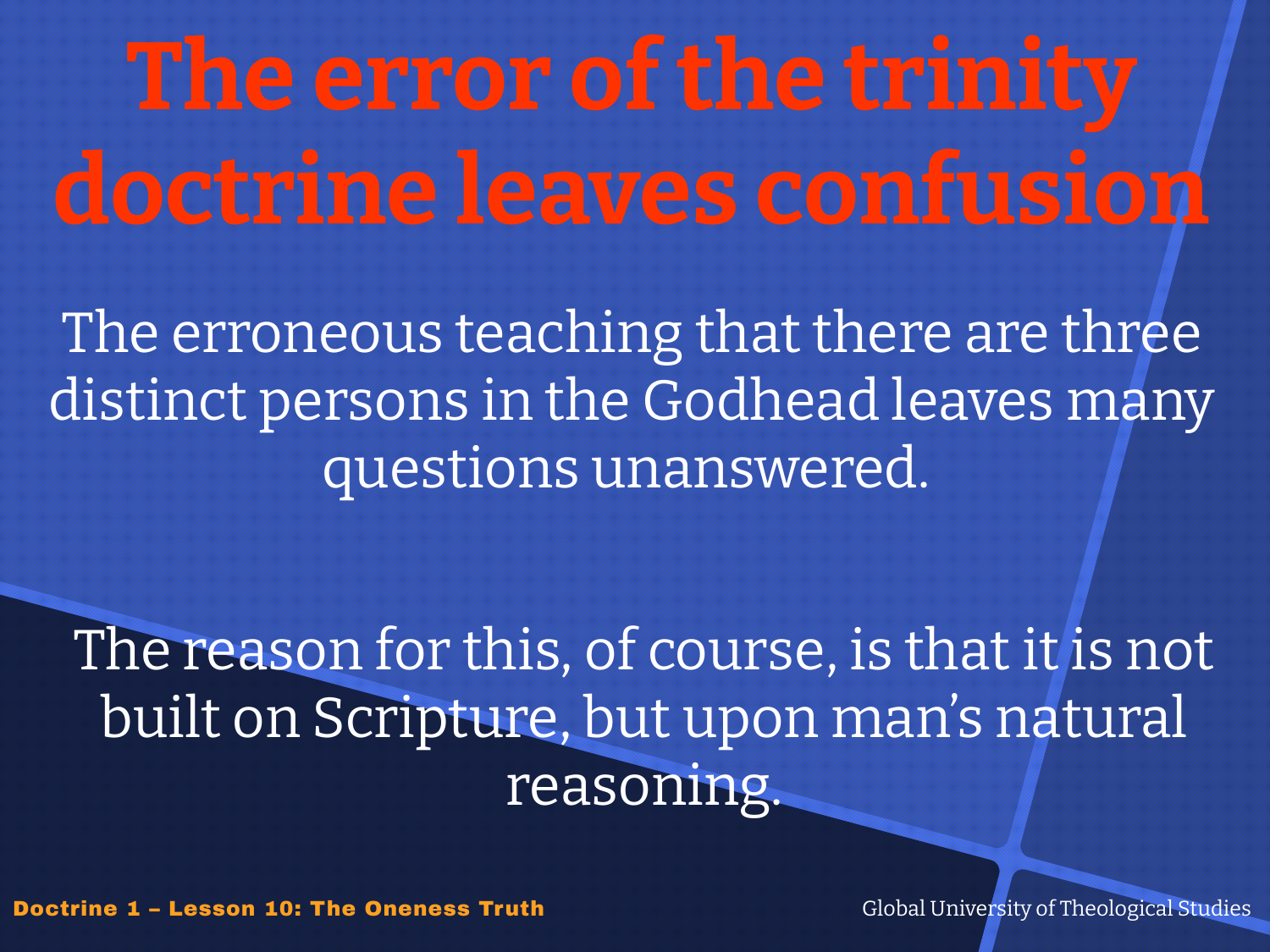

The error of the trinity doctrine leaves confusion
The erroneous teaching that there are three distinct persons in the Godhead leaves many questions unanswered.
The reason for this, of course, is that it is not built on Scripture, but upon man’s natural reasoning.
Doctrine 1 – Lesson 10: The Oneness Truth                                        Global University of Theological Studies